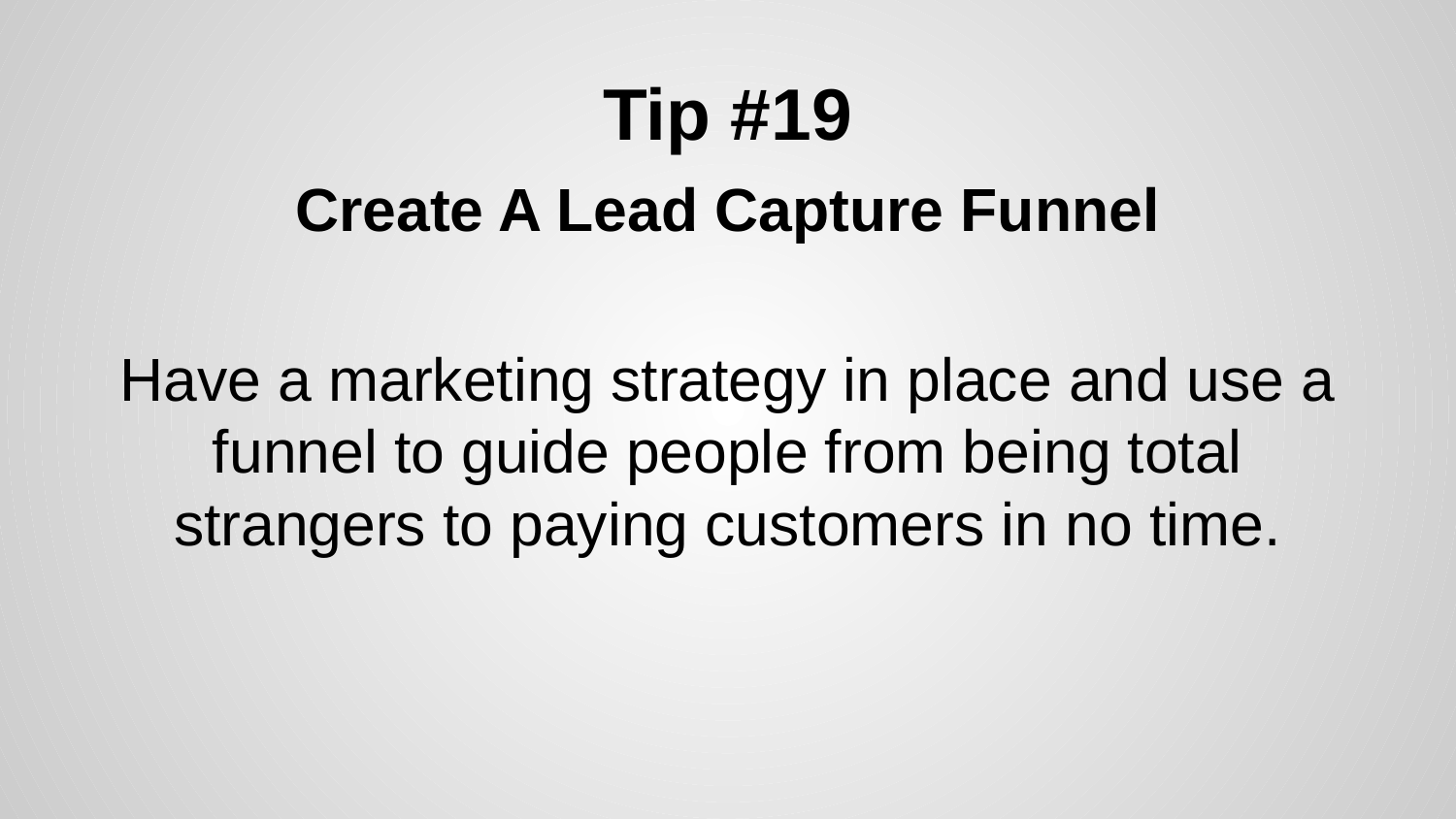

# Tip #19

Create A Lead Capture Funnel

Have a marketing strategy in place and use a funnel to guide people from being total strangers to paying customers in no time.